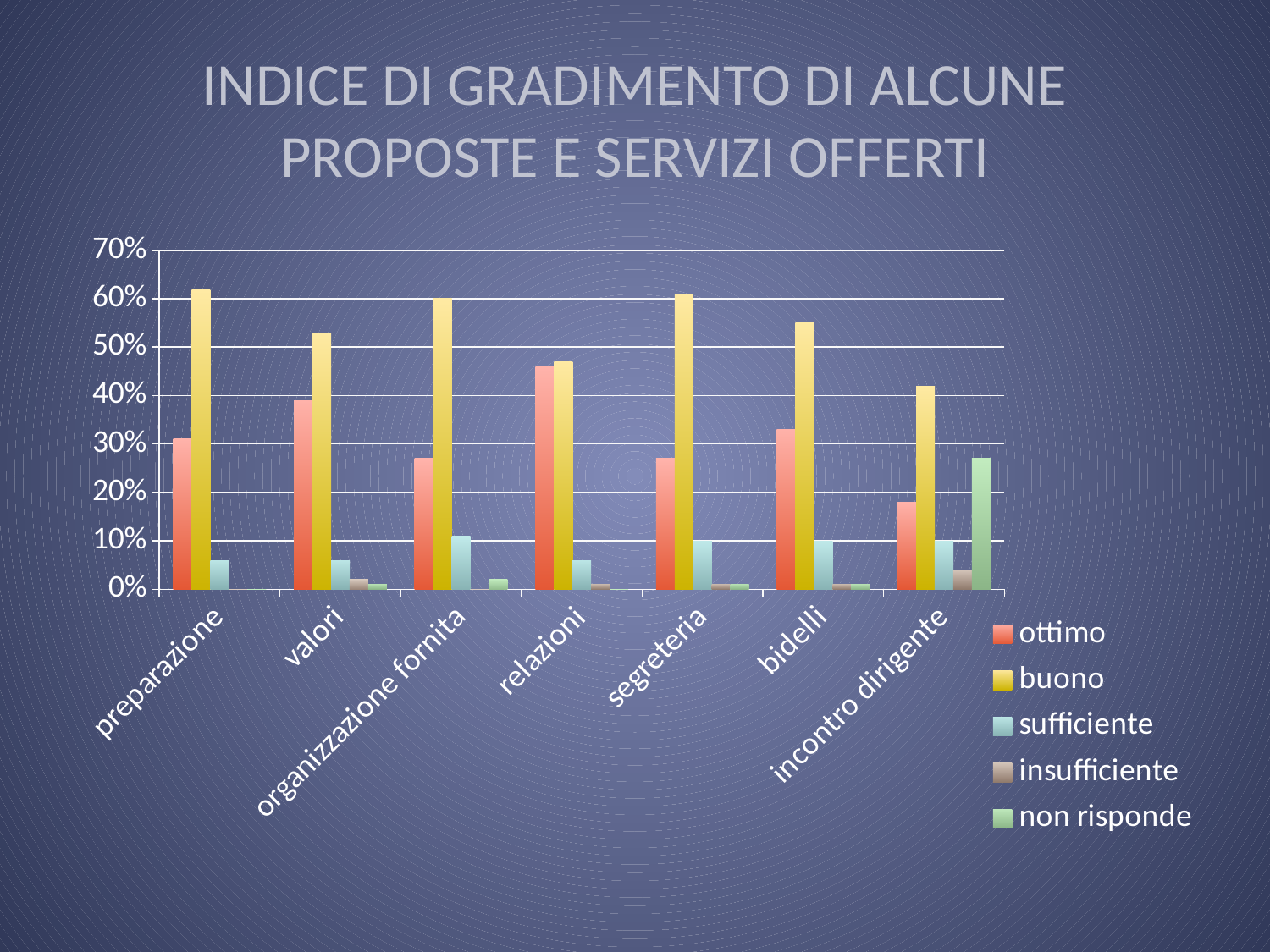

# Indice di gradimento di alcune proposte E SERVIZI OFFERTI

### Chart

| Category | ottimo | buono | sufficiente | insufficiente | non risponde |
|---|---|---|---|---|---|
| preparazione | 0.31000000000000005 | 0.6200000000000001 | 0.060000000000000005 | 0.0 | 0.0 |
| valori | 0.39000000000000007 | 0.53 | 0.060000000000000005 | 0.020000000000000004 | 0.010000000000000002 |
| organizzazione fornita | 0.27 | 0.6000000000000001 | 0.11 | 0.0 | 0.020000000000000004 |
| relazioni | 0.46 | 0.47000000000000003 | 0.060000000000000005 | 0.010000000000000002 | 0.0 |
| segreteria | 0.27 | 0.6100000000000001 | 0.1 | 0.010000000000000002 | 0.010000000000000002 |
| bidelli | 0.33000000000000007 | 0.55 | 0.1 | 0.010000000000000002 | 0.010000000000000002 |
| incontro dirigente | 0.18000000000000002 | 0.42000000000000004 | 0.1 | 0.04000000000000001 | 0.27 |